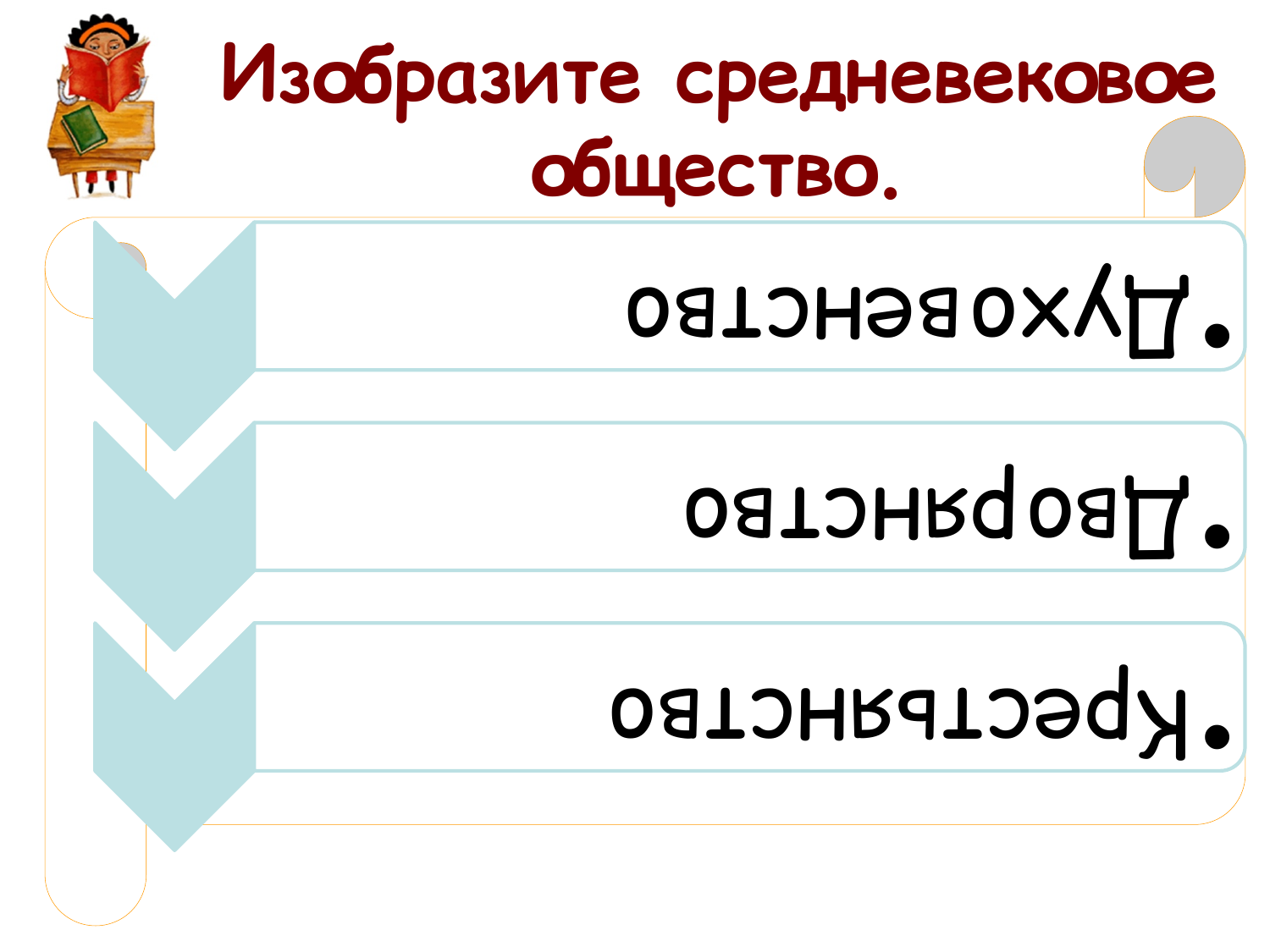

# Изобразите средневековое общество.

Духовенство

Дворянство

Крестьянство